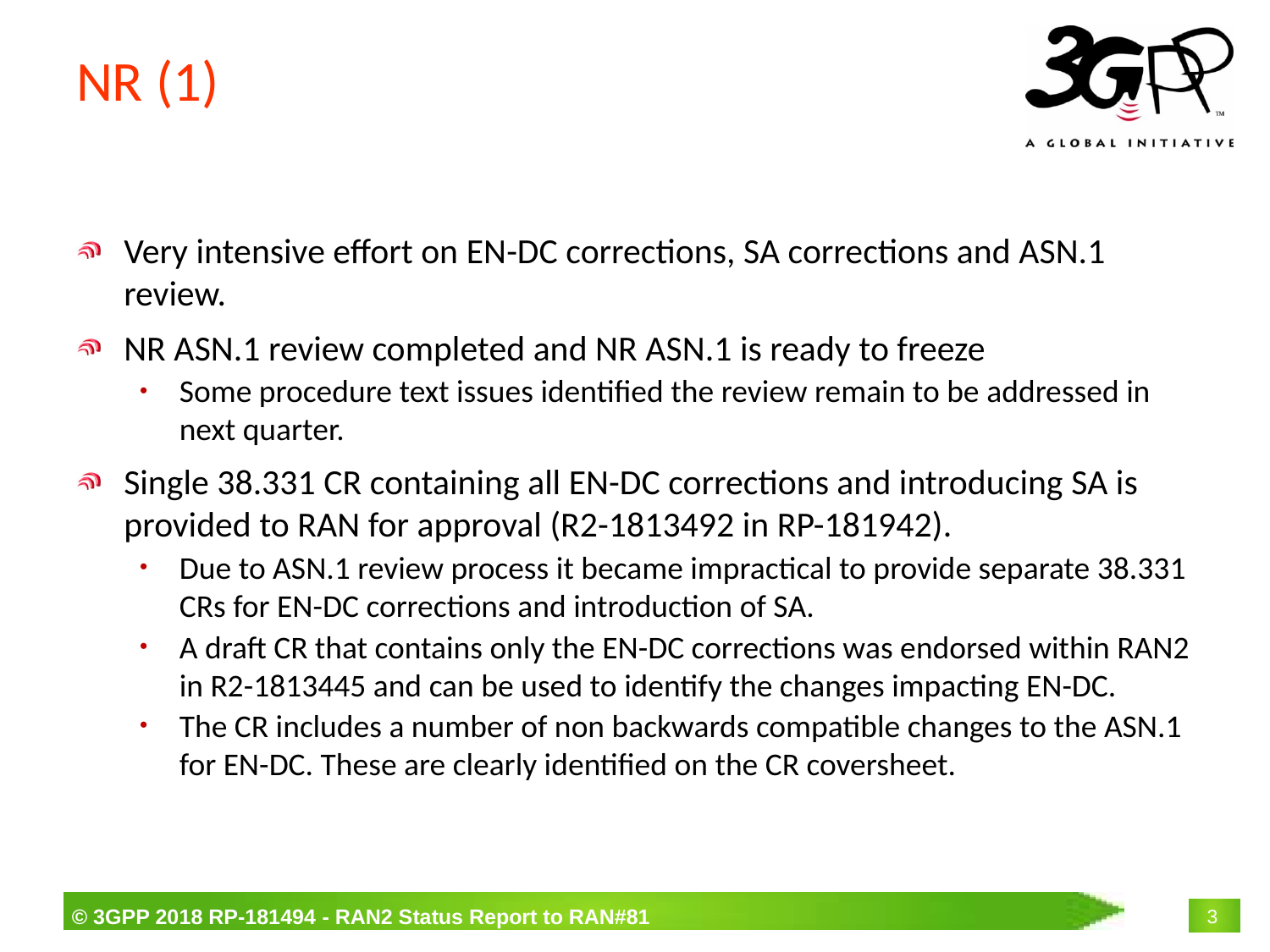

# NR (1)
Very intensive effort on EN-DC corrections, SA corrections and ASN.1 review.
NR ASN.1 review completed and NR ASN.1 is ready to freeze
Some procedure text issues identified the review remain to be addressed in next quarter.
Single 38.331 CR containing all EN-DC corrections and introducing SA is provided to RAN for approval (R2-1813492 in RP-181942).
Due to ASN.1 review process it became impractical to provide separate 38.331 CRs for EN-DC corrections and introduction of SA.
A draft CR that contains only the EN-DC corrections was endorsed within RAN2 in R2-1813445 and can be used to identify the changes impacting EN-DC.
The CR includes a number of non backwards compatible changes to the ASN.1 for EN-DC. These are clearly identified on the CR coversheet.